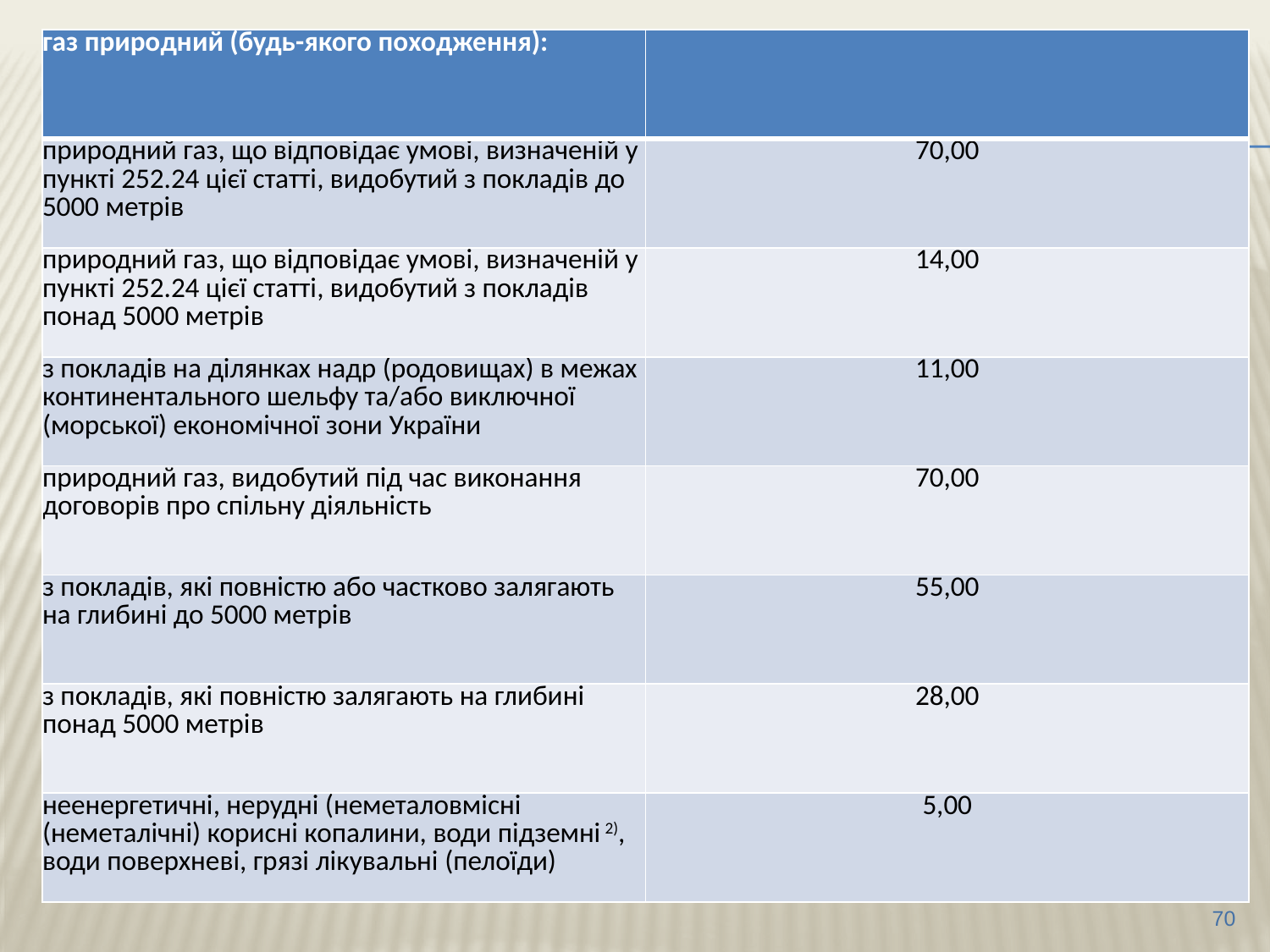

| газ природний (будь-якого походження): |  |
| --- | --- |
| природний газ, що відповідає умові, визначеній у пункті 252.24 цієї статті, видобутий з покладів до 5000 метрів | 70,00 |
| природний газ, що відповідає умові, визначеній у пункті 252.24 цієї статті, видобутий з покладів понад 5000 метрів | 14,00 |
| з покладів на ділянках надр (родовищах) в межах континентального шельфу та/або виключної (морської) економічної зони України | 11,00 |
| природний газ, видобутий під час виконання договорів про спільну діяльність | 70,00 |
| з покладів, які повністю або частково залягають на глибині до 5000 метрів | 55,00 |
| з покладів, які повністю залягають на глибині понад 5000 метрів | 28,00 |
| неенергетичні, нерудні (неметаловмісні (неметалічні) корисні копалини, води підземні 2), води поверхневі, грязі лікувальні (пелоїди) | 5,00 |
70